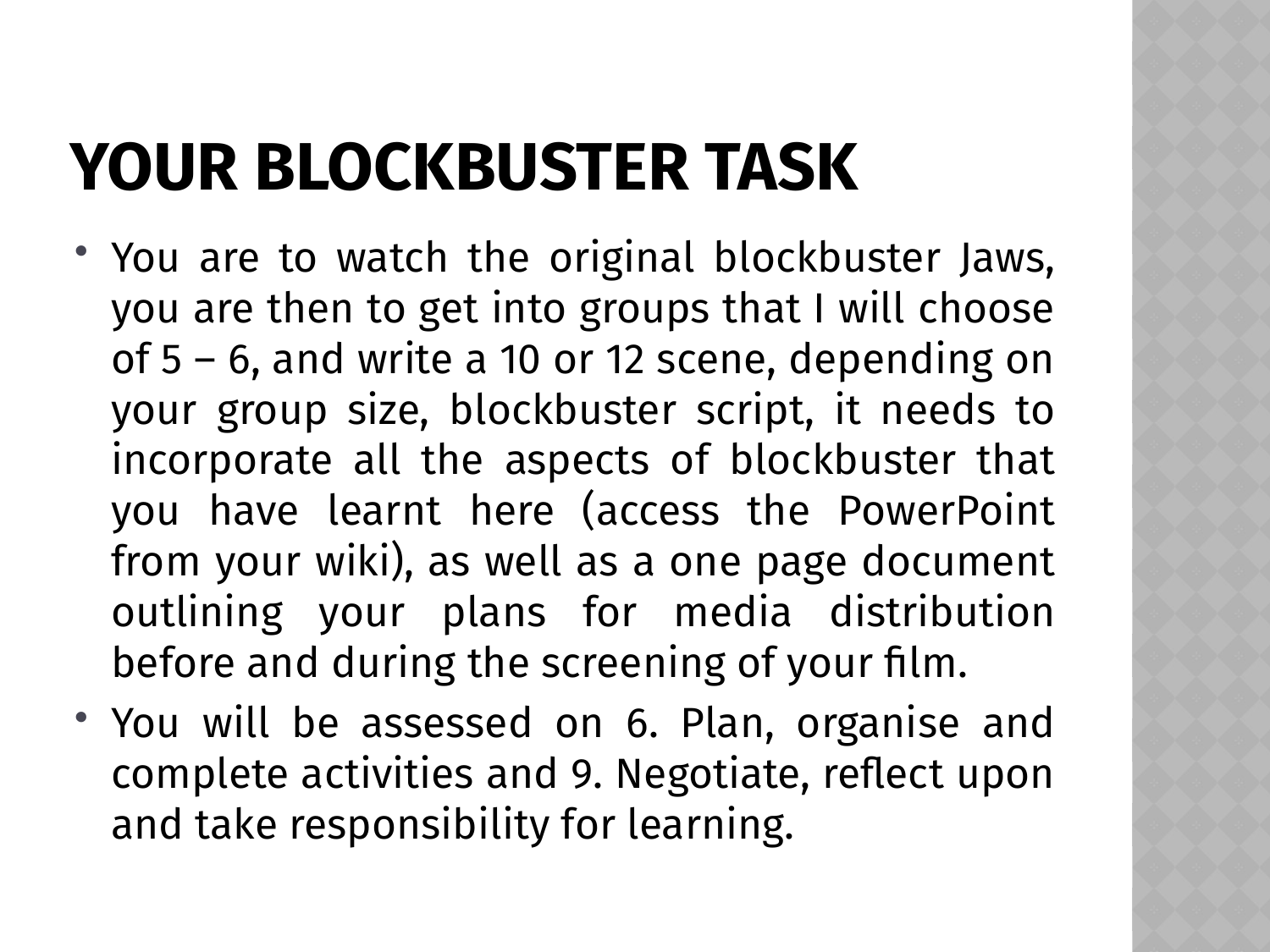

# Your blockbuster task
You are to watch the original blockbuster Jaws, you are then to get into groups that I will choose of 5 – 6, and write a 10 or 12 scene, depending on your group size, blockbuster script, it needs to incorporate all the aspects of blockbuster that you have learnt here (access the PowerPoint from your wiki), as well as a one page document outlining your plans for media distribution before and during the screening of your film.
You will be assessed on 6. Plan, organise and complete activities and 9. Negotiate, reflect upon and take responsibility for learning.